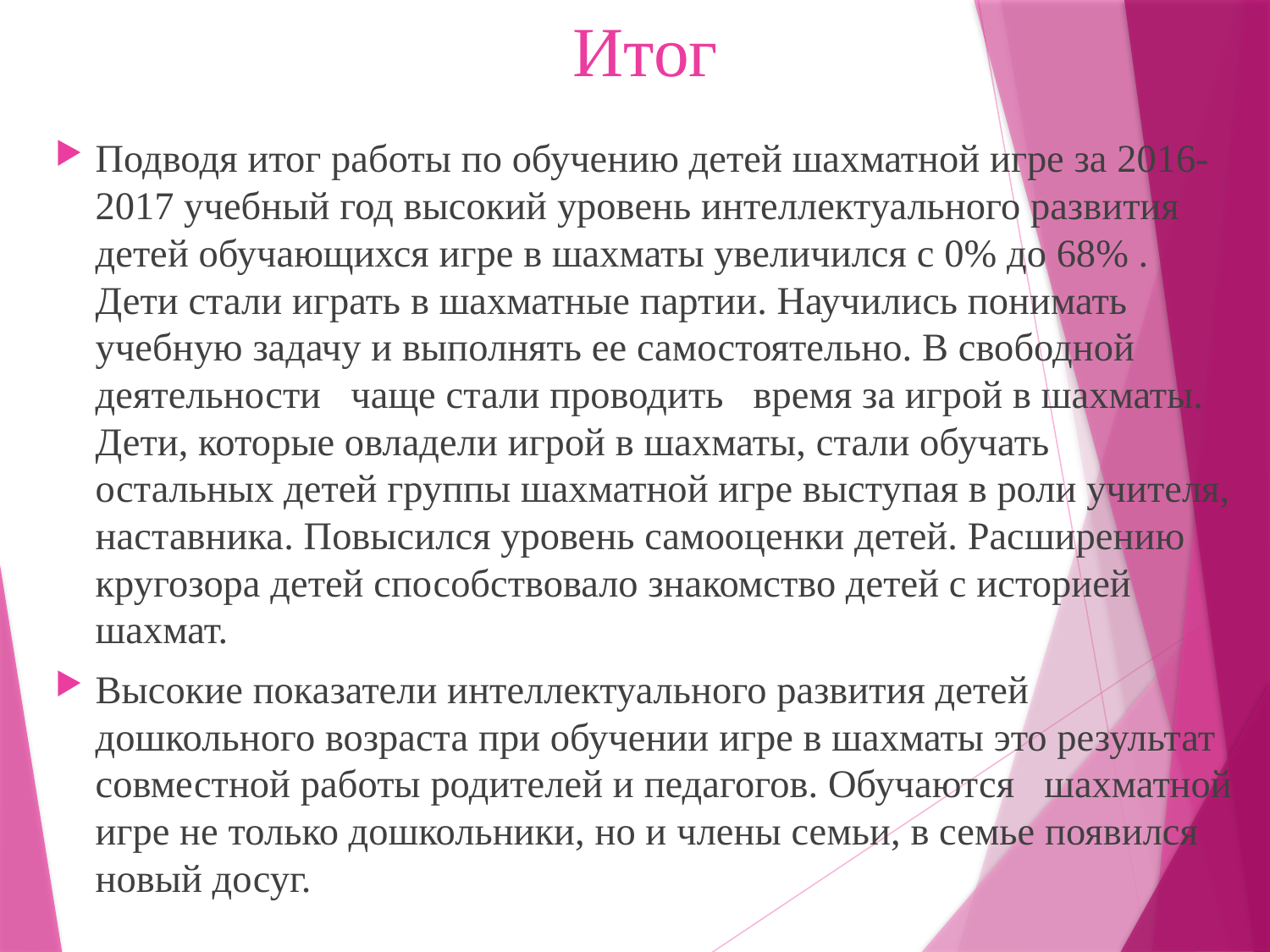

# Итог
Подводя итог работы по обучению детей шахматной игре за 2016-2017 учебный год высокий уровень интеллектуального развития детей обучающихся игре в шахматы увеличился с 0% до 68% . Дети стали играть в шахматные партии. Научились понимать учебную задачу и выполнять ее самостоятельно. В свободной деятельности   чаще стали проводить   время за игрой в шахматы. Дети, которые овладели игрой в шахматы, стали обучать остальных детей группы шахматной игре выступая в роли учителя, наставника. Повысился уровень самооценки детей. Расширению кругозора детей способствовало знакомство детей с историей шахмат.
Высокие показатели интеллектуального развития детей дошкольного возраста при обучении игре в шахматы это результат совместной работы родителей и педагогов. Обучаются   шахматной игре не только дошкольники, но и члены семьи, в семье появился новый досуг.